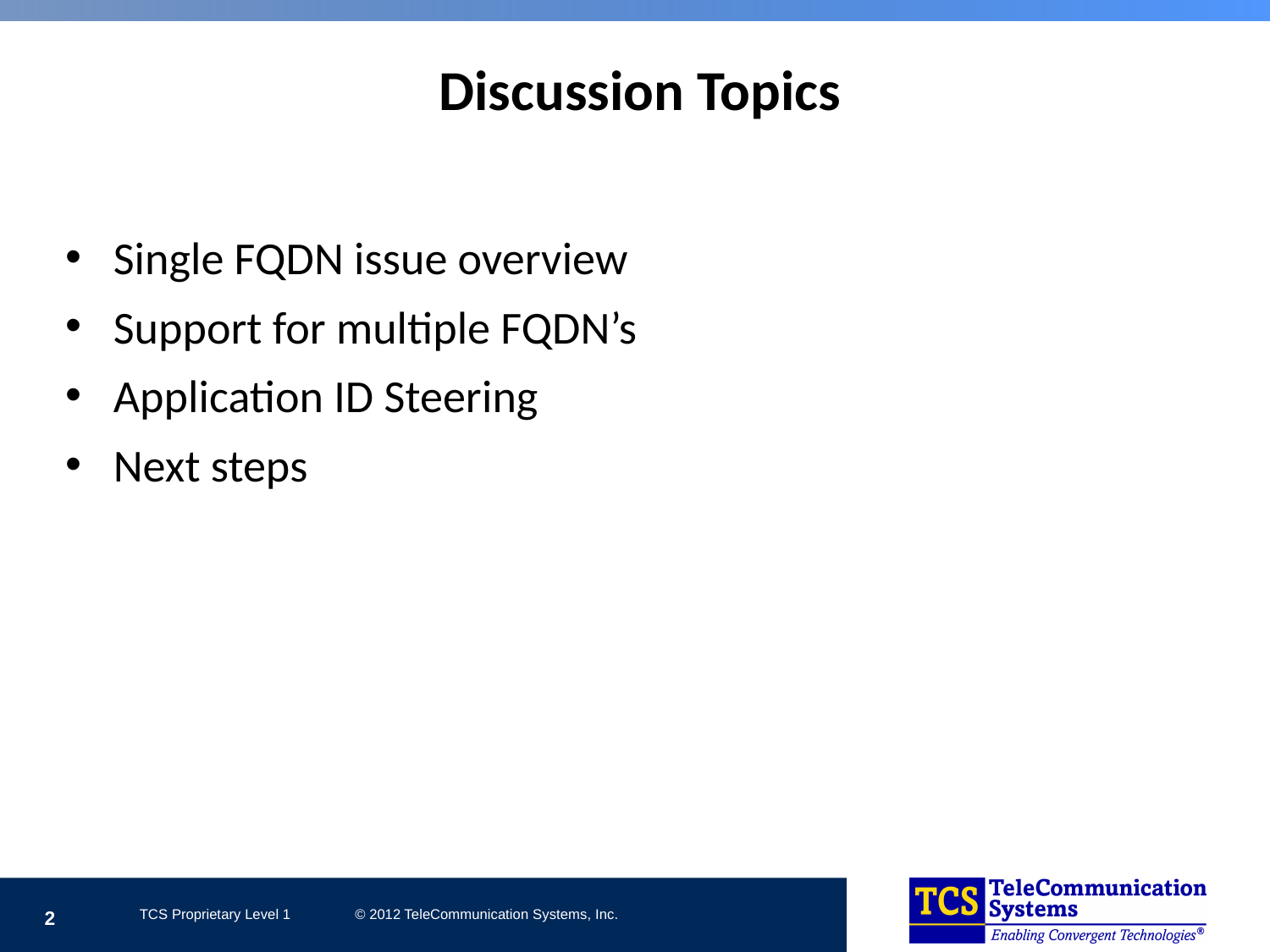

# Discussion Topics
Single FQDN issue overview
Support for multiple FQDN’s
Application ID Steering
Next steps

2